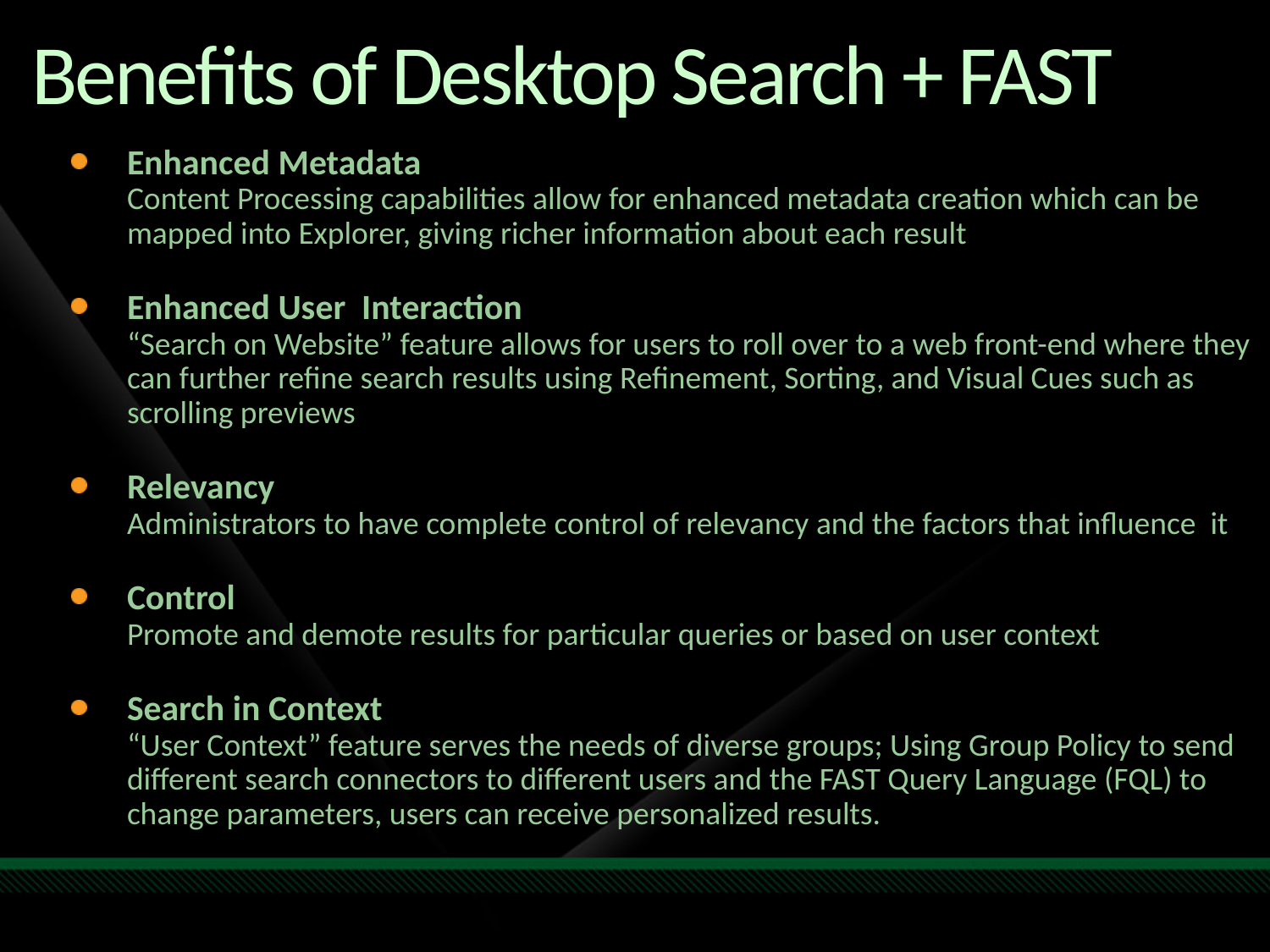

# Benefits of Desktop Search + FAST
Enhanced Metadata
Content Processing capabilities allow for enhanced metadata creation which can be mapped into Explorer, giving richer information about each result

Enhanced User  Interaction
“Search on Website” feature allows for users to roll over to a web front-end where they can further refine search results using Refinement, Sorting, and Visual Cues such as scrolling previews

Relevancy
Administrators to have complete control of relevancy and the factors that influence  it

Control
Promote and demote results for particular queries or based on user context

Search in Context
“User Context” feature serves the needs of diverse groups; Using Group Policy to send different search connectors to different users and the FAST Query Language (FQL) to change parameters, users can receive personalized results.